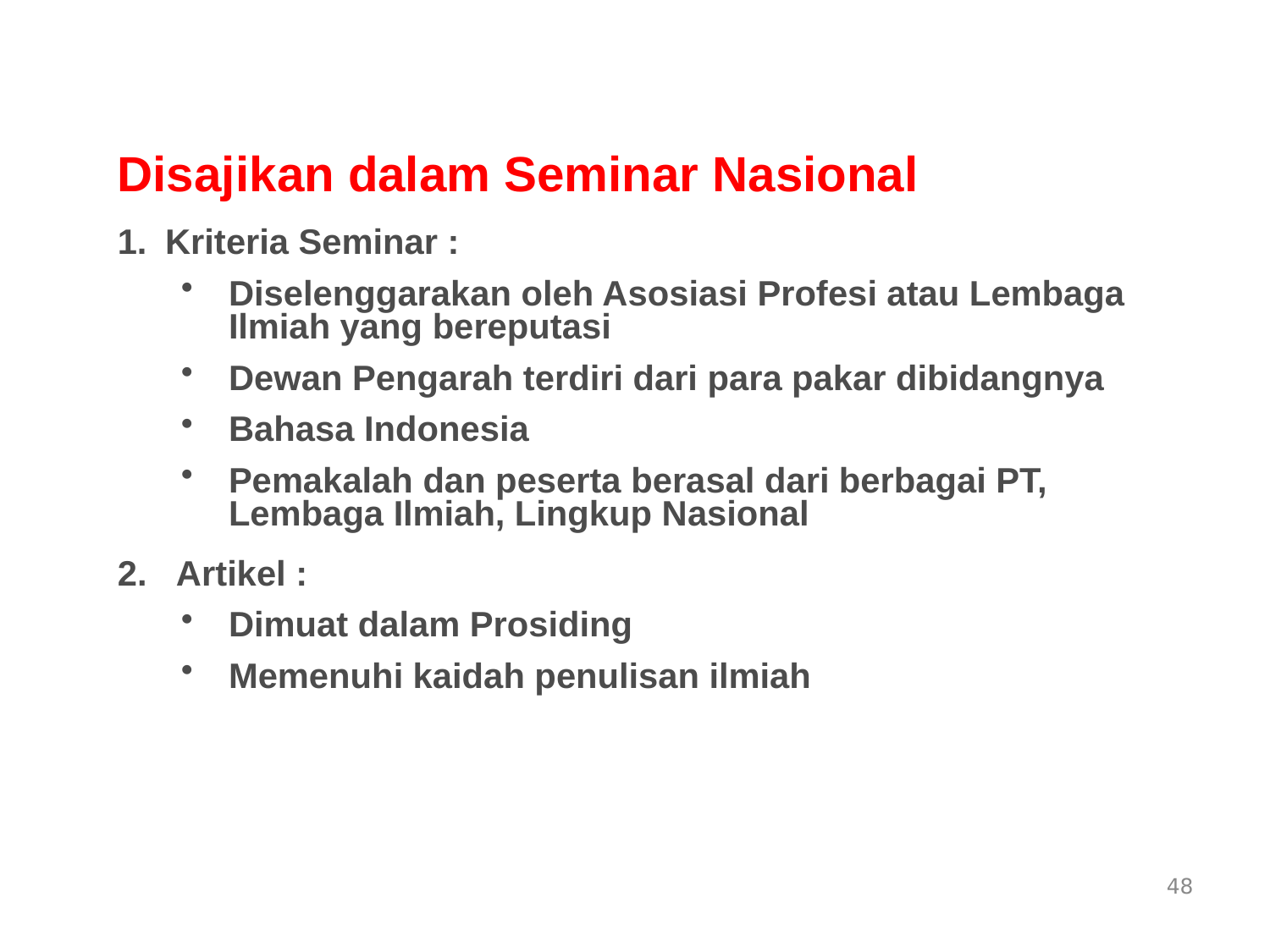

Disajikan dalam Seminar Nasional
Kriteria Seminar :
Diselenggarakan oleh Asosiasi Profesi atau Lembaga Ilmiah yang bereputasi
Dewan Pengarah terdiri dari para pakar dibidangnya
Bahasa Indonesia
Pemakalah dan peserta berasal dari berbagai PT, Lembaga Ilmiah, Lingkup Nasional
2.   Artikel :
Dimuat dalam Prosiding
Memenuhi kaidah penulisan ilmiah
48